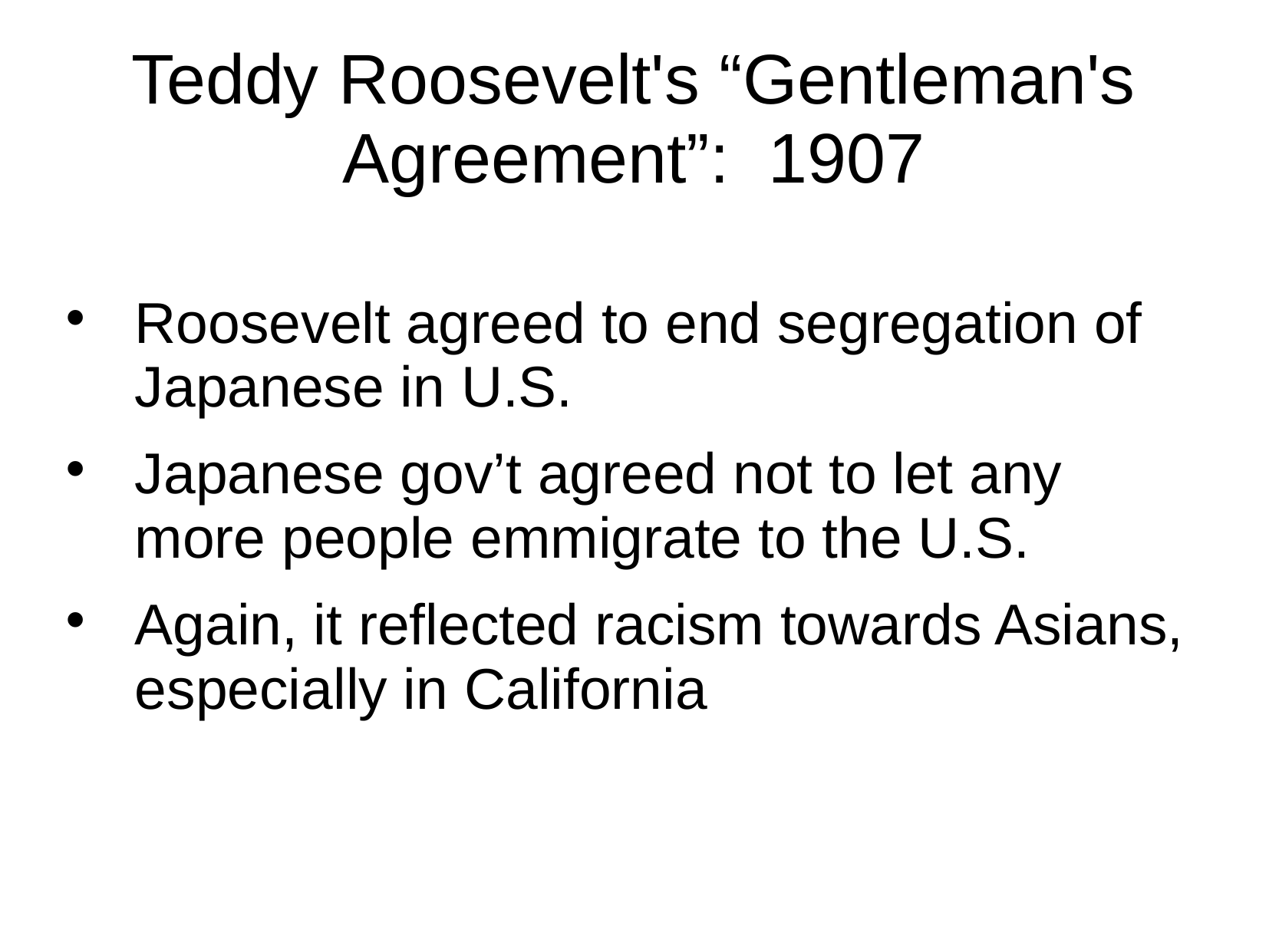

# Teddy Roosevelt's “Gentleman's Agreement”:  1907
Roosevelt agreed to end segregation of Japanese in U.S.
Japanese gov’t agreed not to let any more people emmigrate to the U.S.
Again, it reflected racism towards Asians, especially in California